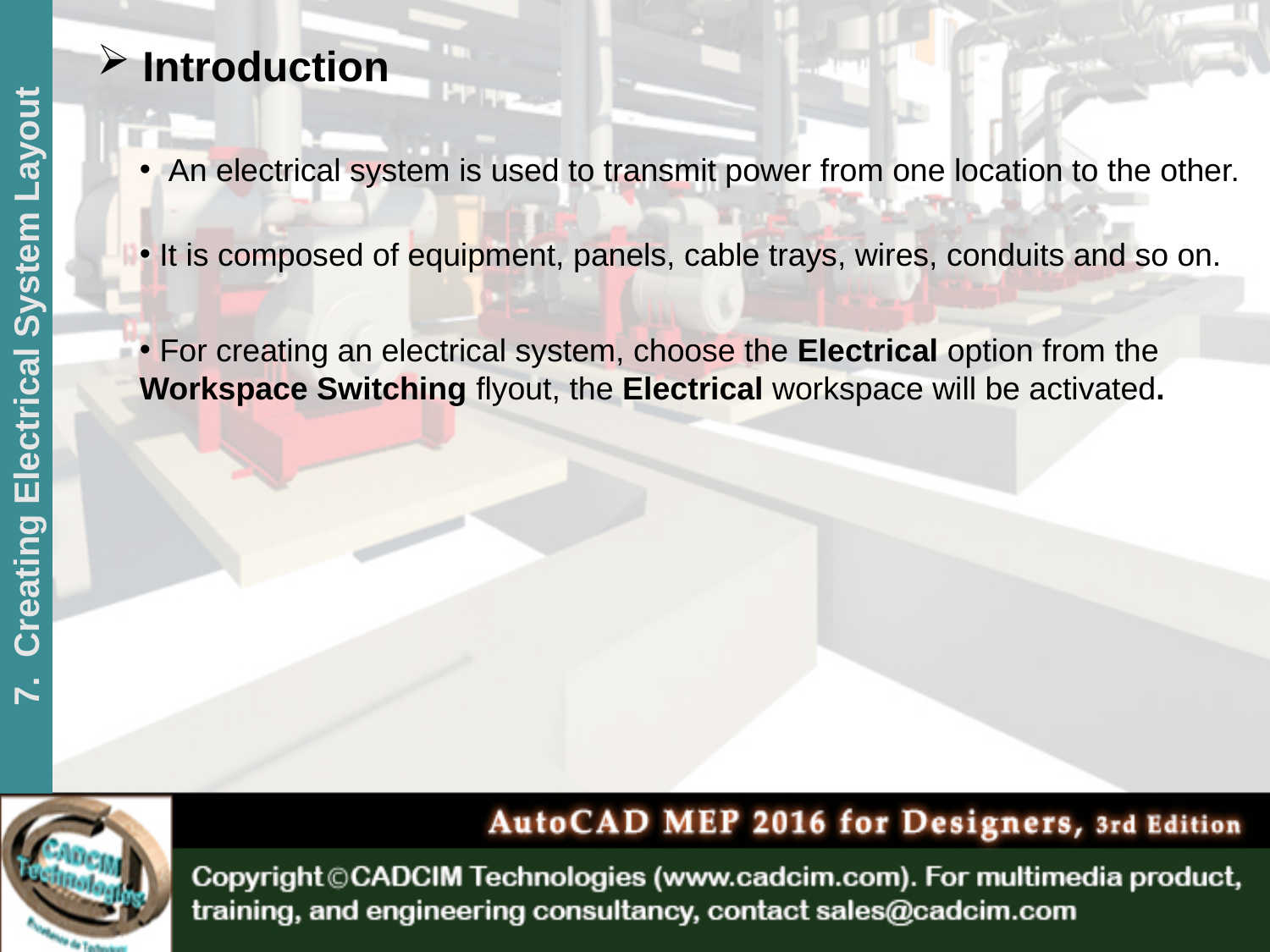

Introduction

  An electrical system is used to transmit power from one location to the other.

 It is composed of equipment, panels, cable trays, wires, conduits and so on.

 For creating an electrical system, choose the Electrical option from the Workspace Switching flyout, the Electrical workspace will be activated.